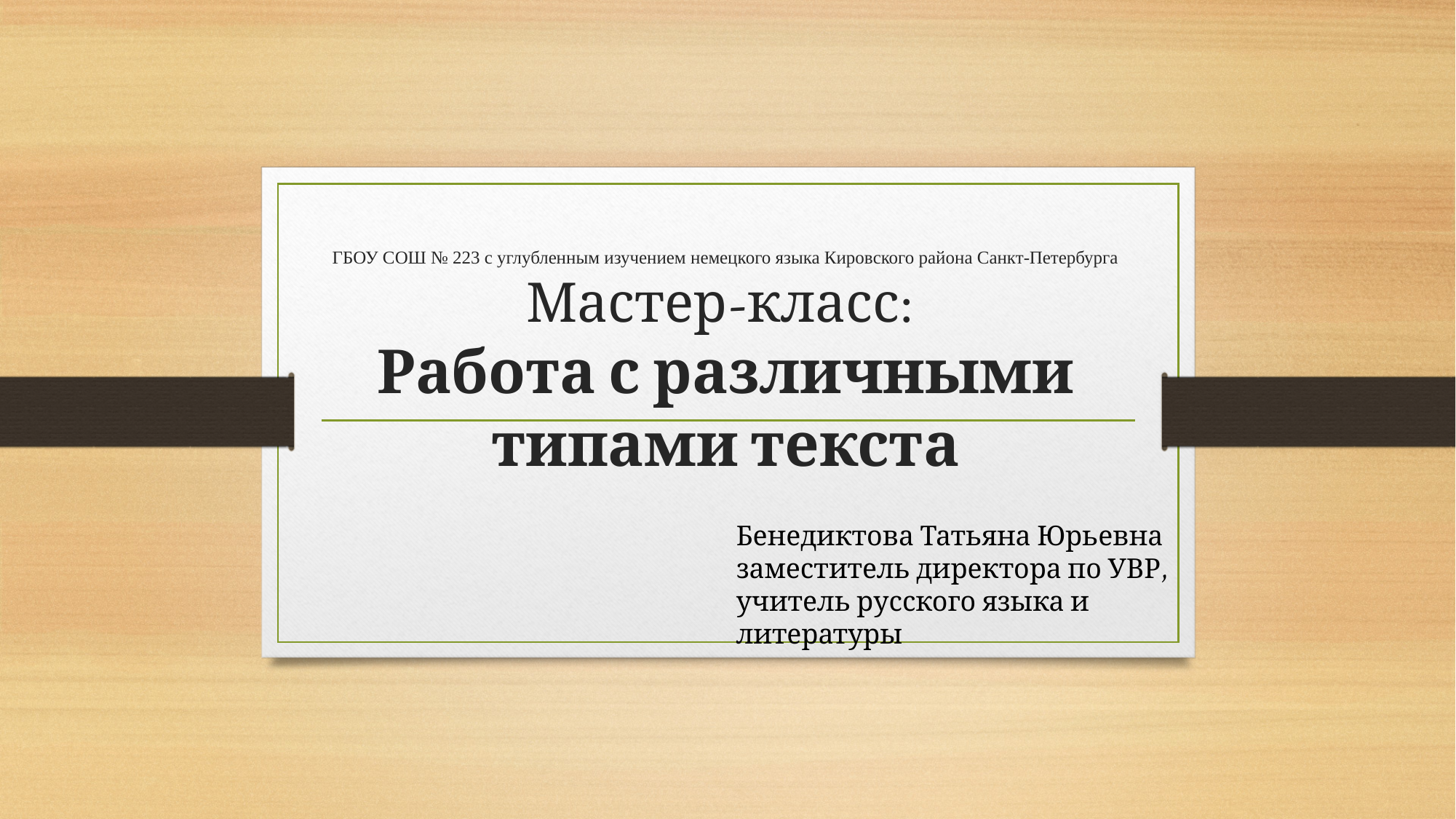

# ГБОУ СОШ № 223 с углубленным изучением немецкого языка Кировского района Санкт-Петербурга Мастер-класс: Работа с различными типами текста

Бенедиктова Татьяна Юрьевна
заместитель директора по УВР,
учитель русского языка и литературы